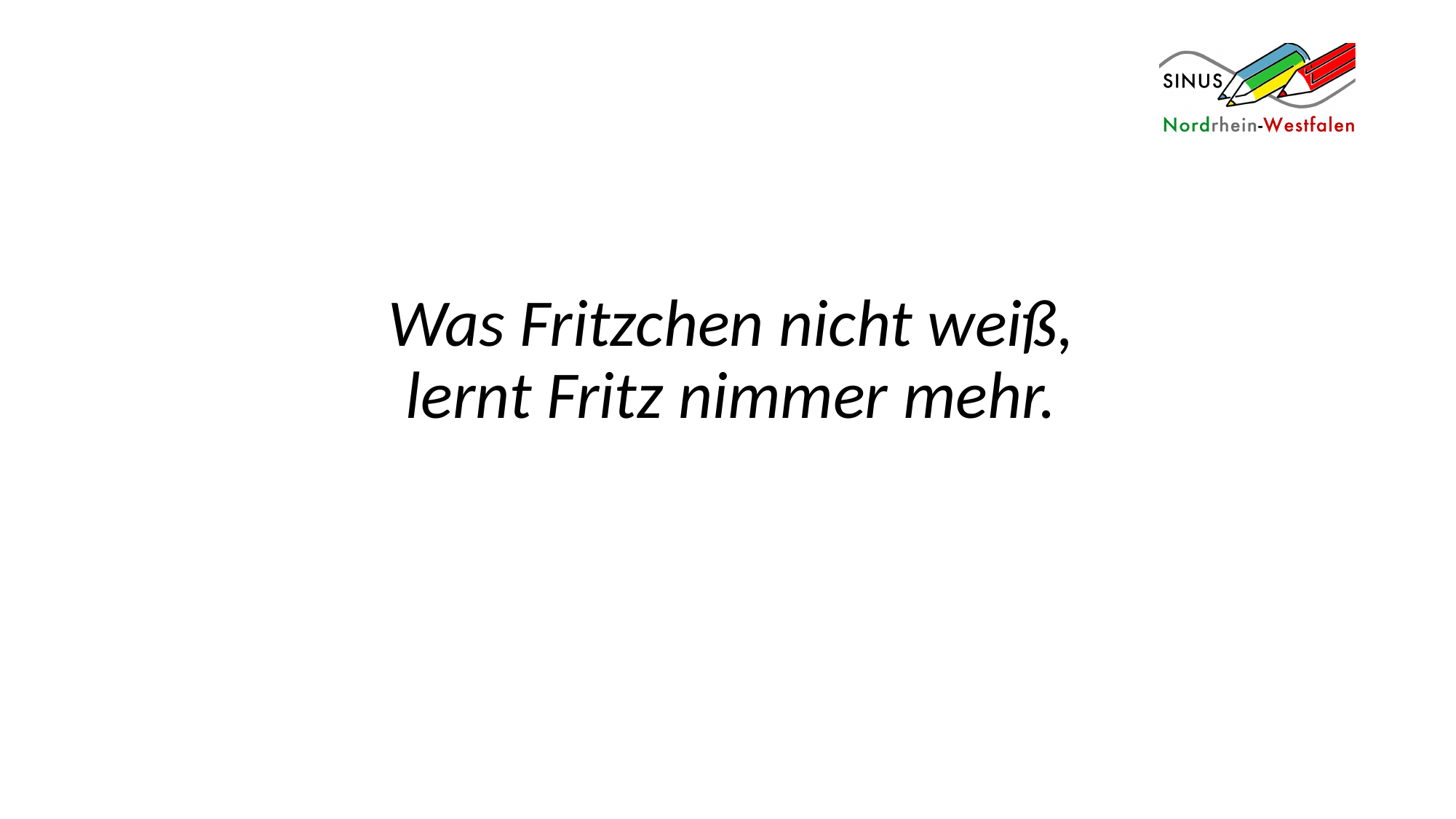

# Was Fritzchen nicht weiß, lernt Fritz nimmer mehr.